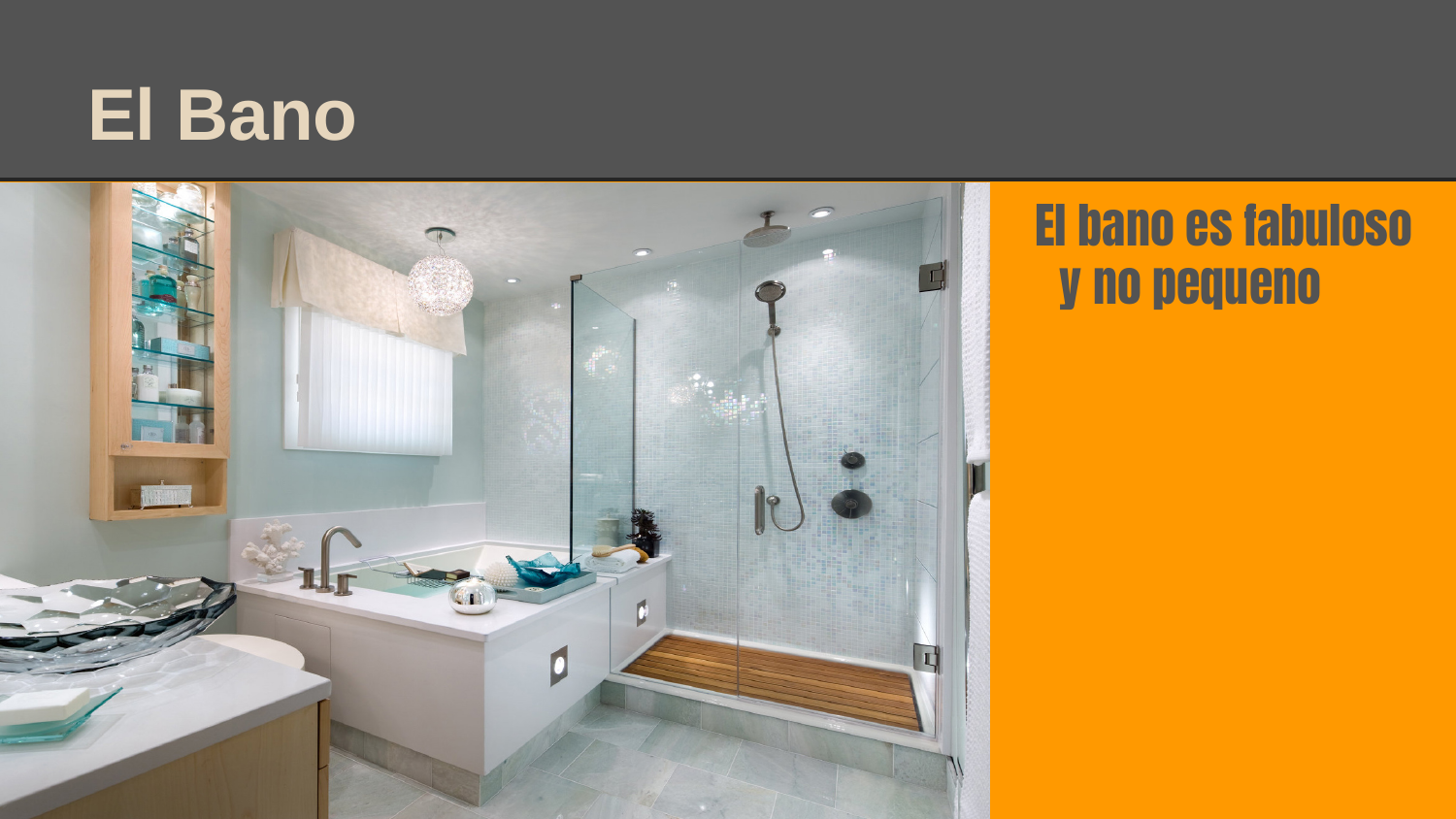

# El Bano

El bano es fabuloso y no pequeno